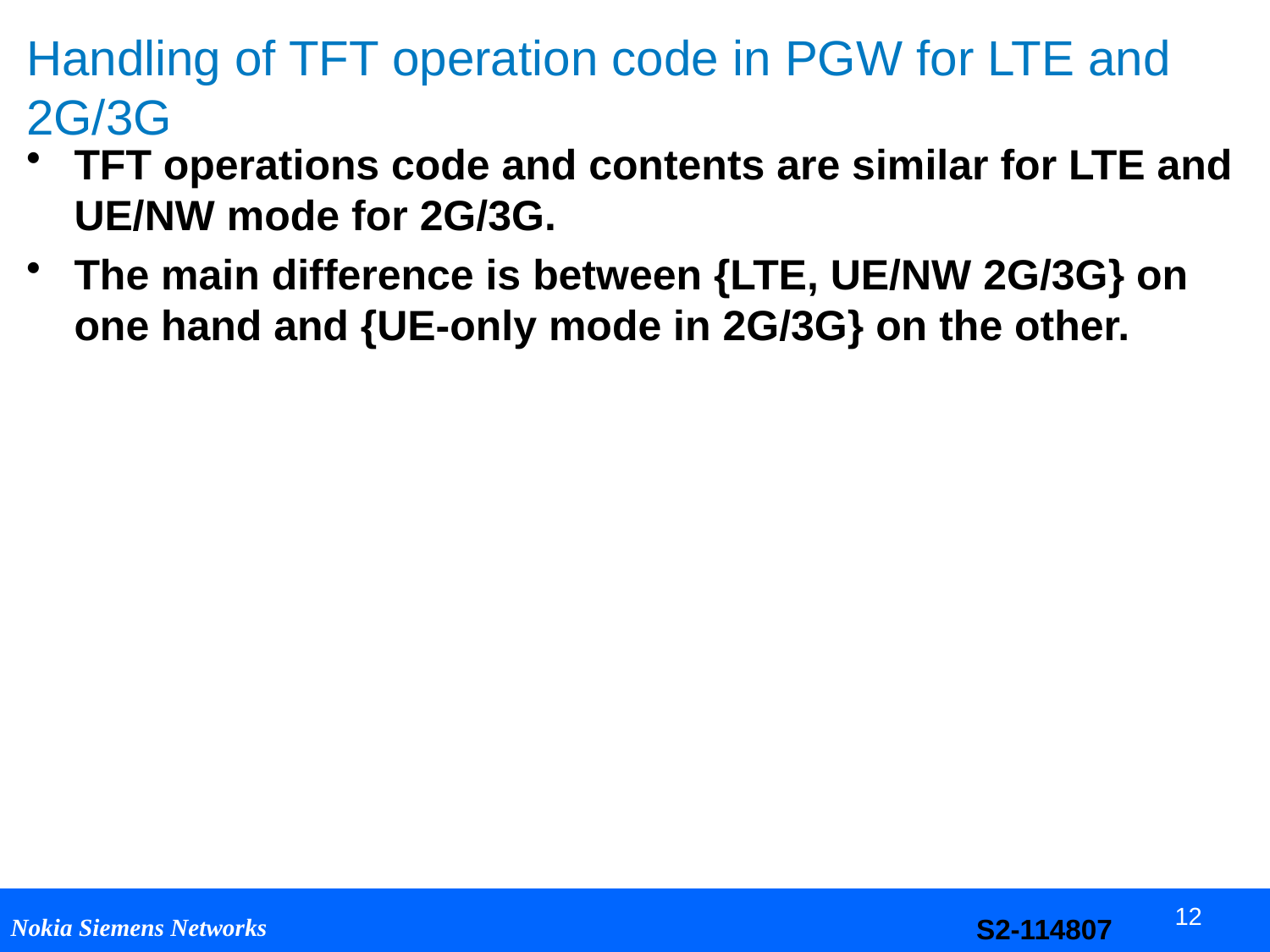

# Handling of TFT operation code in PGW for LTE and 2G/3G
TFT operations code and contents are similar for LTE and UE/NW mode for 2G/3G.
The main difference is between {LTE, UE/NW 2G/3G} on one hand and {UE-only mode in 2G/3G} on the other.